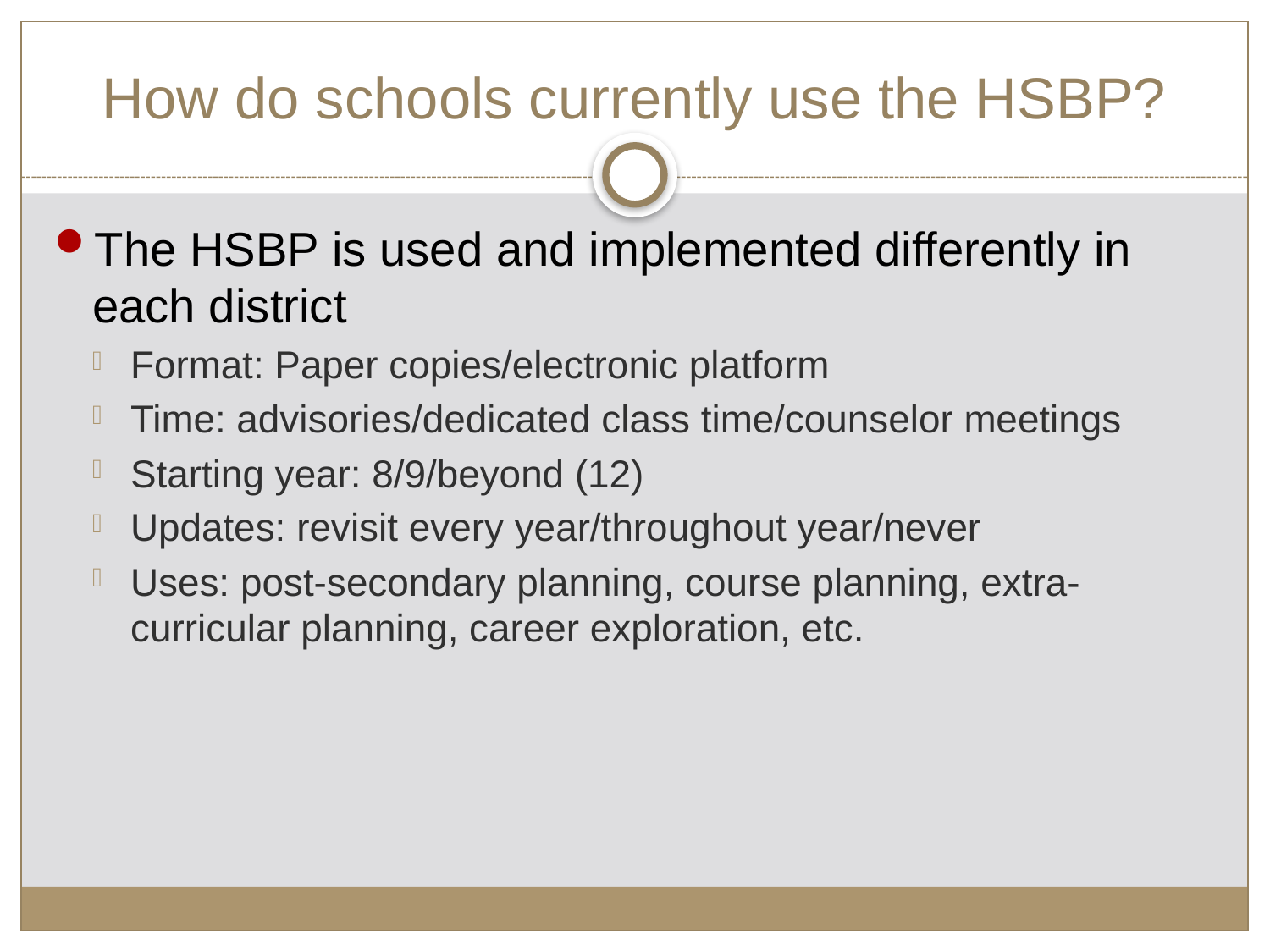

# How do schools currently use the HSBP?
The HSBP is used and implemented differently in each district
Format: Paper copies/electronic platform
Time: advisories/dedicated class time/counselor meetings
Starting year: 8/9/beyond (12)
Updates: revisit every year/throughout year/never
Uses: post-secondary planning, course planning, extra-curricular planning, career exploration, etc.